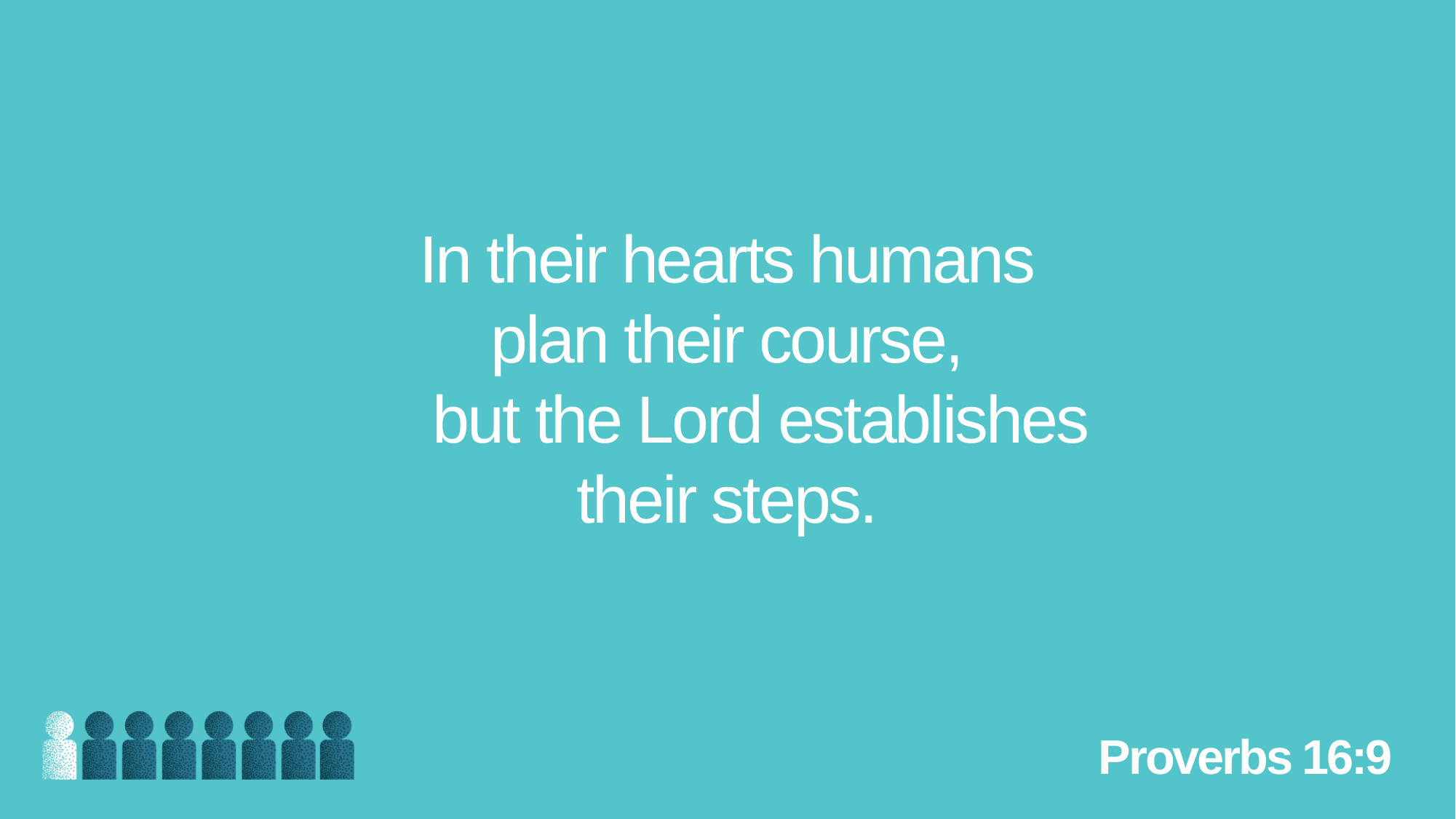

In their hearts humans
plan their course,
    but the Lord establishes
their steps.
Proverbs 16:9